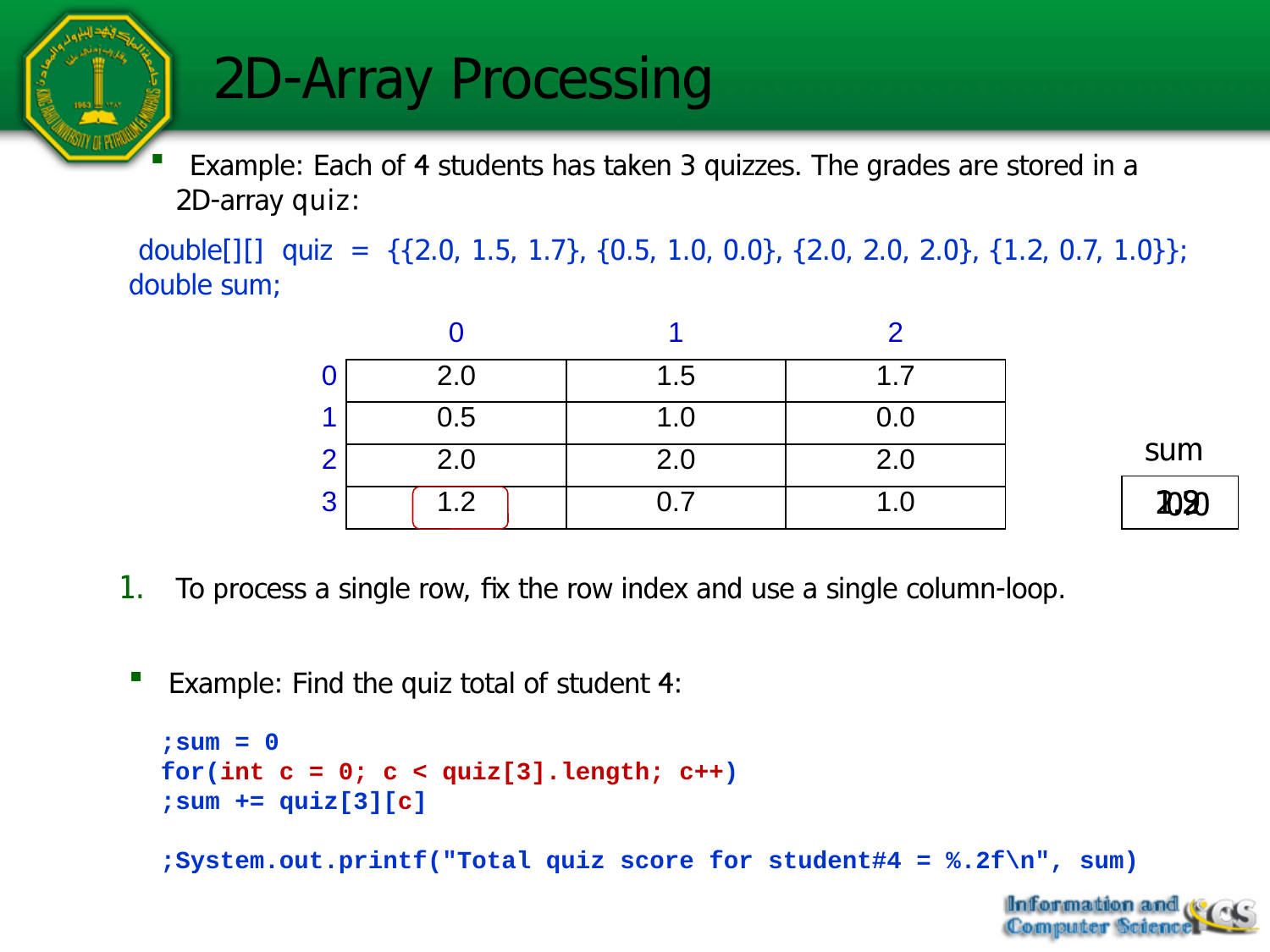

# 2D-Array Processing
 Example: Each of 4 students has taken 3 quizzes. The grades are stored in a
   2D-array quiz:
 double[][]  quiz  =  {{2.0, 1.5, 1.7}, {0.5, 1.0, 0.0}, {2.0, 2.0, 2.0}, {1.2, 0.7, 1.0}};
double sum;
|  | 0 | 1 | 2 |
| --- | --- | --- | --- |
| 0 | 2.0 | 1.5 | 1.7 |
| 1 | 0.5 | 1.0 | 0.0 |
| 2 | 2.0 | 2.0 | 2.0 |
| 3 | 1.2 | 0.7 | 1.0 |
sum

1.2
1.9
2.9
0.0

 To process a single row, fix the row index and use a single column-loop.
 Example: Find the quiz total of student 4:
sum = 0;
for(int c = 0; c < quiz[3].length; c++)
   sum += quiz[3][c];

System.out.printf("Total quiz score for student#4 = %.2f\n", sum);